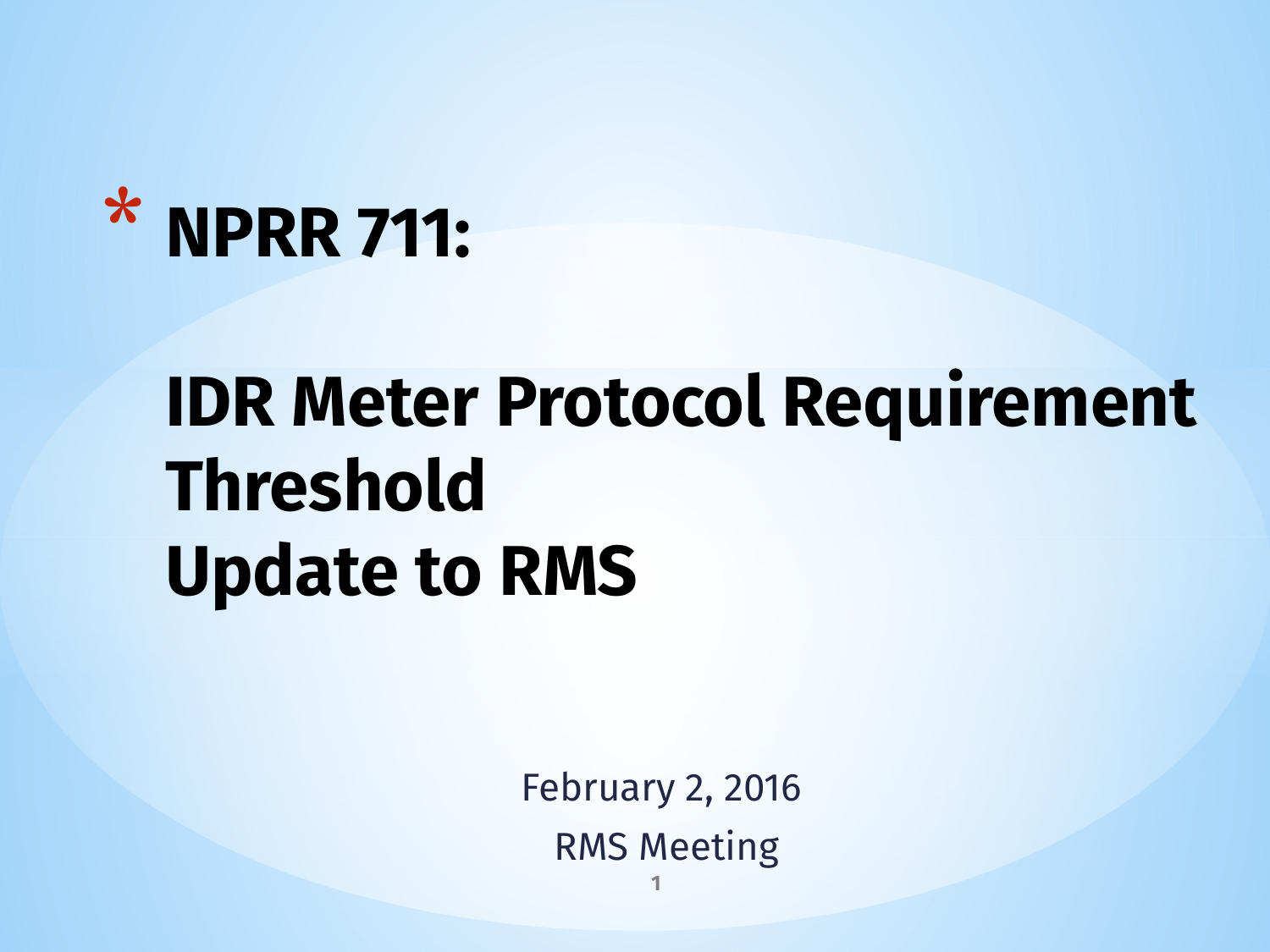

# NPRR 711: IDR Meter Protocol Requirement Threshold Update to RMS
February 2, 2016
RMS Meeting
1